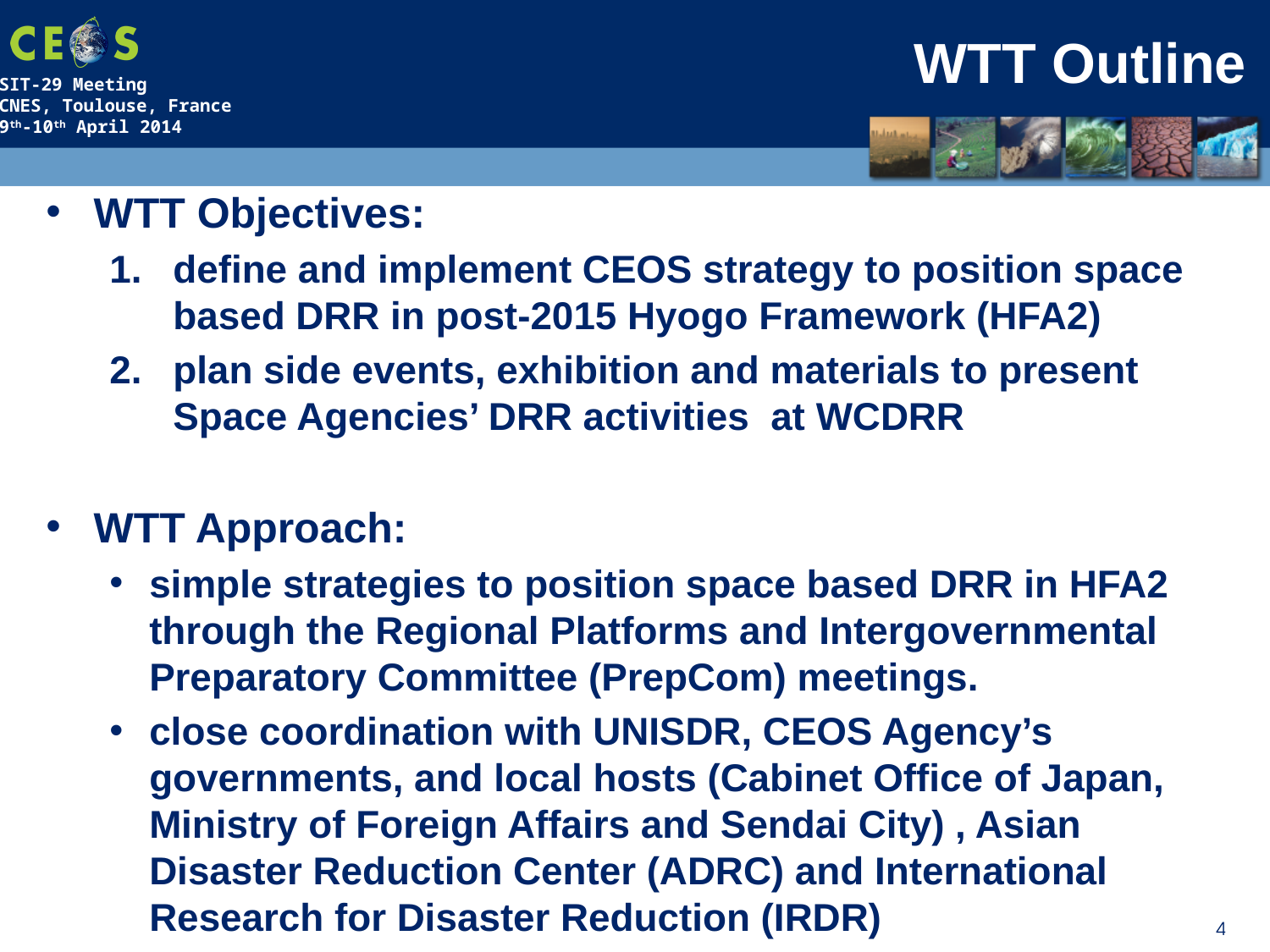

# WTT Outline
WTT Objectives:
define and implement CEOS strategy to position space based DRR in post-2015 Hyogo Framework (HFA2)
plan side events, exhibition and materials to present Space Agencies’ DRR activities  at WCDRR

WTT Approach:
simple strategies to position space based DRR in HFA2 through the Regional Platforms and Intergovernmental Preparatory Committee (PrepCom) meetings.
close coordination with UNISDR, CEOS Agency’s governments, and local hosts (Cabinet Office of Japan, Ministry of Foreign Affairs and Sendai City) , Asian Disaster Reduction Center (ADRC) and International Research for Disaster Reduction (IRDR)

4